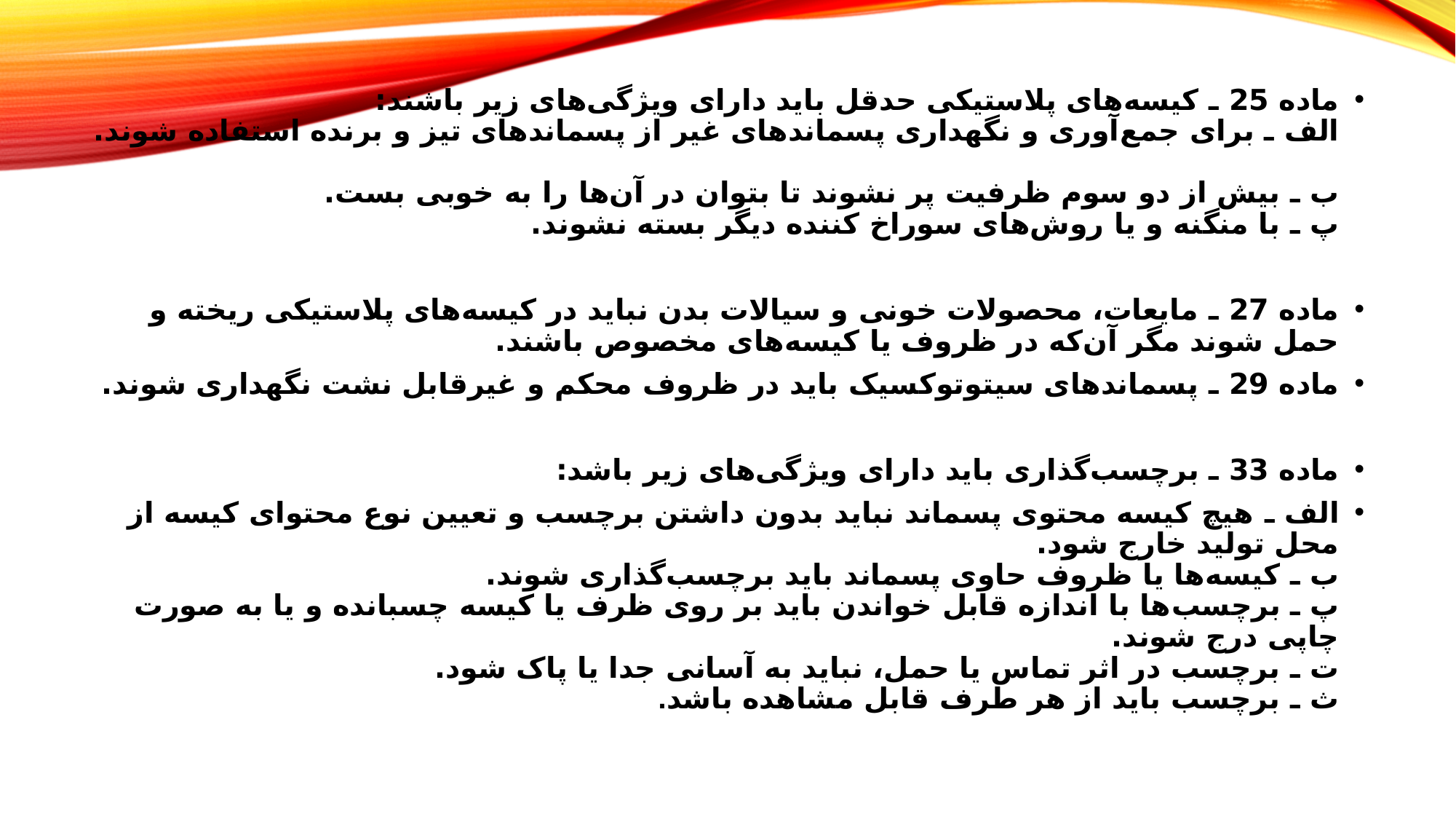

ماده 25 ـ کیسه‌های پلاستیکی حدقل باید دارای ویژگی‌های زیر باشند:
الف ـ برای جمع‌آوری و نگهداری پسماندهای غیر از پسماندهای تیز و برنده استفاده شوند.
ب ـ بیش از دو سوم ظرفیت پر نشوند تا بتوان در آن‌ها را به خوبی بست.
پ ـ با منگنه و یا روش‌های سوراخ کننده دیگر بسته نشوند.

ماده 27 ـ مایعات، محصولات خونی و سیالات بدن نباید در کیسه‌های پلاستیکی ریخته و حمل شوند مگر آن‌که در ظروف یا کیسه‌های مخصوص باشند.
ماده 29 ـ پسماندهای سیتوتوکسیک باید در ظروف محکم و غیرقابل نشت نگهداری شوند.

ماده 33 ـ برچسب‌گذاری باید دارای ویژگی‌های زیر باشد:
الف ـ هیچ کیسه محتوی پسماند نباید بدون داشتن برچسب و تعیین نوع محتوای کیسه از محل تولید خارج شود.
ب ـ کیسه‌ها یا ظروف حاوی پسماند باید برچسب‌گذاری شوند.
پ ـ برچسب‌ها با اندازه قابل خواندن باید بر روی ظرف یا کیسه چسبانده و یا به صورت چاپی درج شوند.
ت ـ برچسب در اثر تماس یا حمل، نباید به آسانی جدا یا پاک شود.
ث ـ برچسب باید از هر طرف قابل مشاهده باشد.